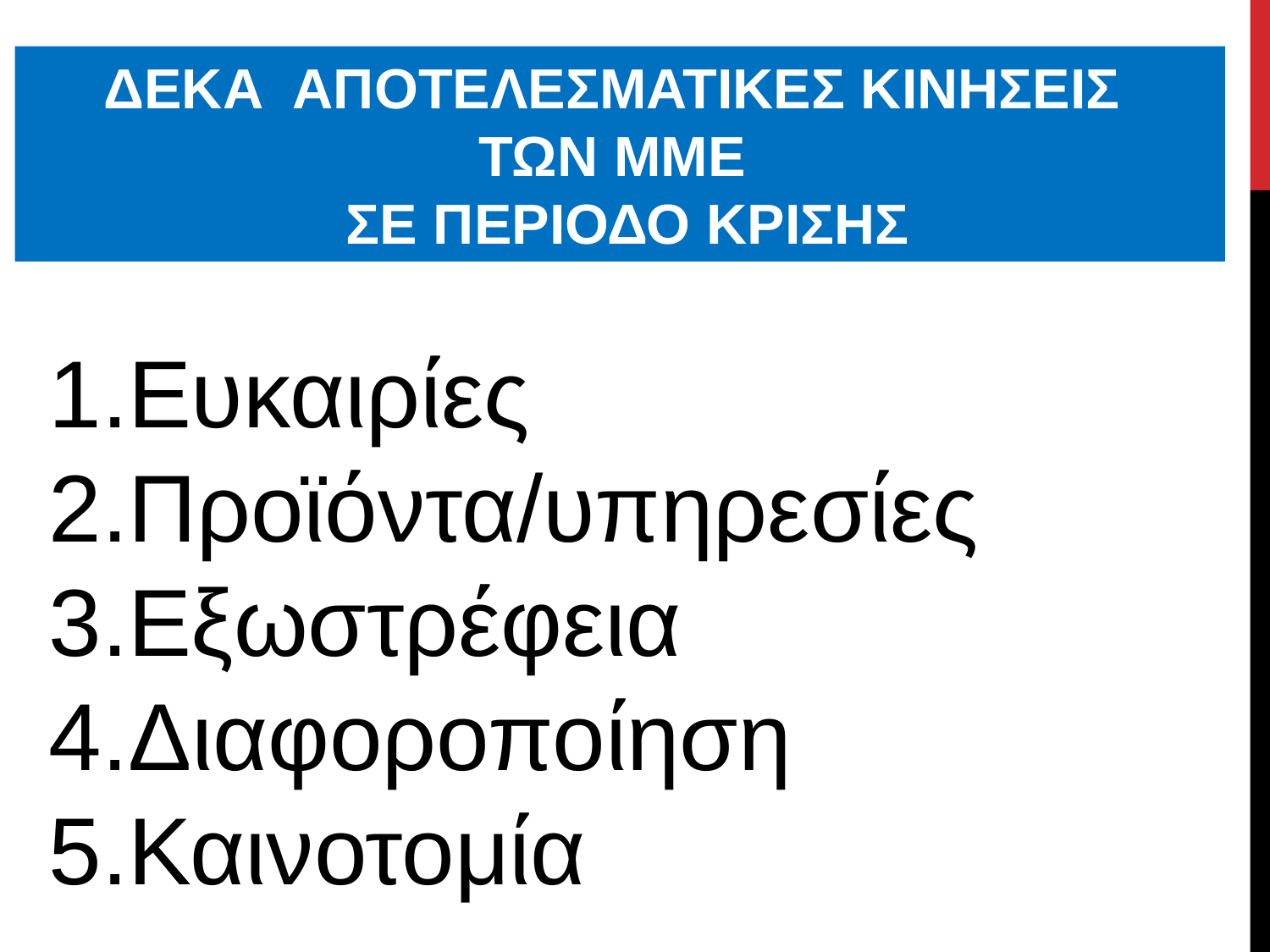

ΔΕΚΑ  ΑΠΟΤΕΛΕΣΜΑΤΙΚΕΣ ΚΙΝΗΣΕΙΣ
ΤΩΝ ΜΜΕ
 ΣΕ ΠΕΡΙΟΔΟ ΚΡΙΣΗΣ
Ευκαιρίες
Προϊόντα/υπηρεσίες
Εξωστρέφεια
Διαφοροποίηση
Καινοτομία